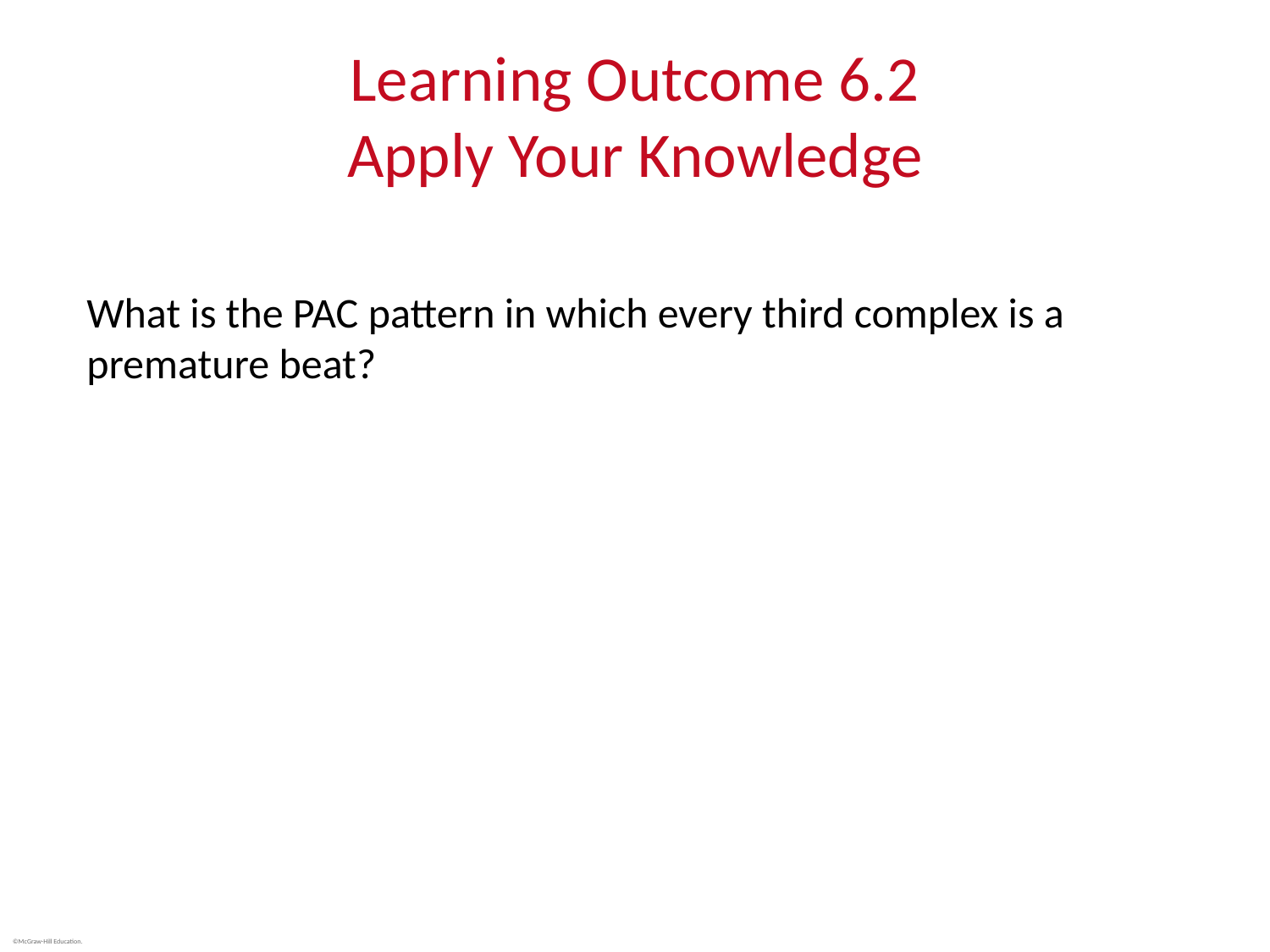

# Learning Outcome 6.2 Apply Your Knowledge
What is the PAC pattern in which every third complex is a premature beat?